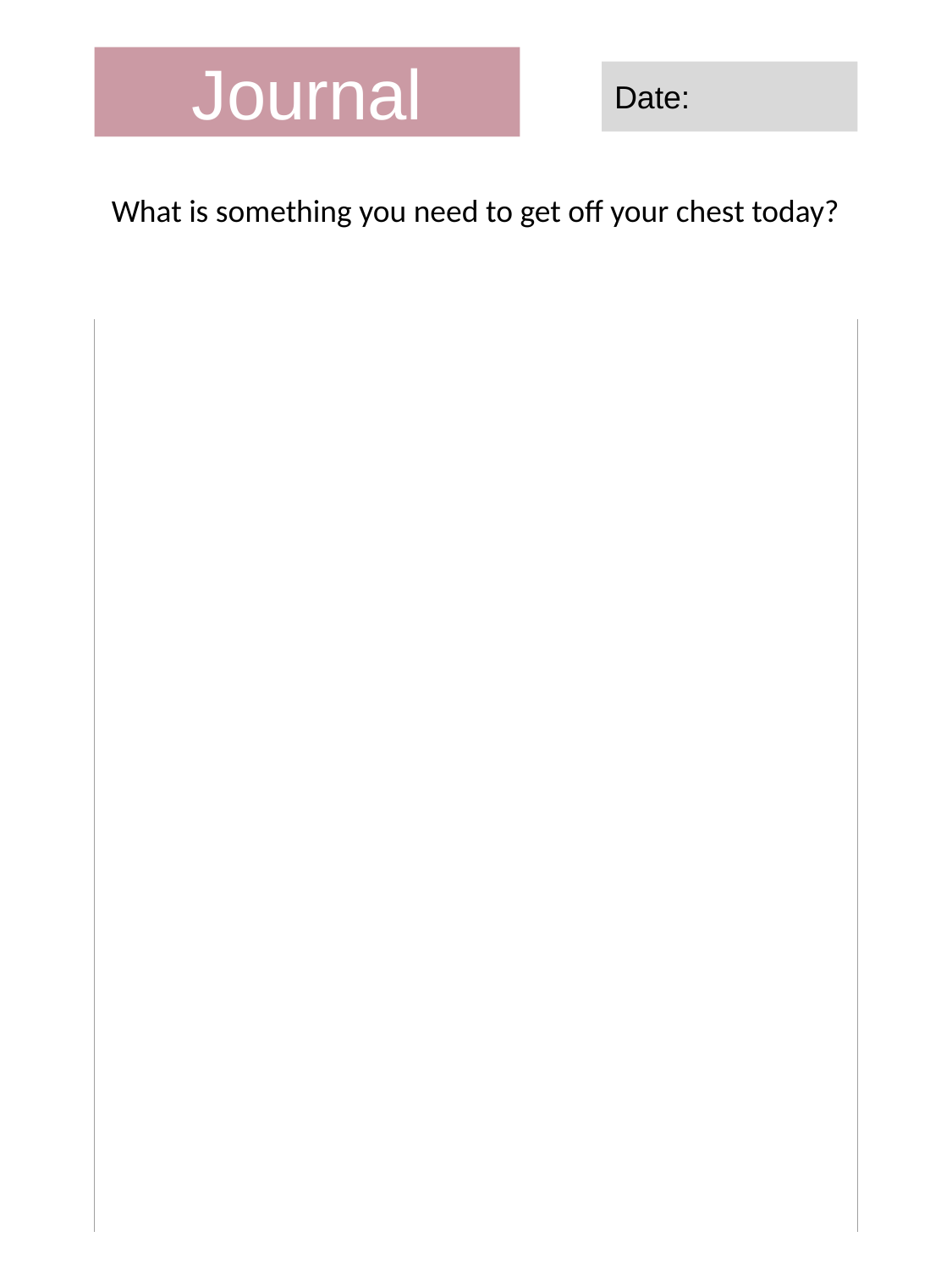

Journal

Date:
What is something you need to get off your chest today?
|  |
| --- |
|  |
|  |
|  |
|  |
|  |
|  |
|  |
|  |
|  |
|  |
|  |
|  |
|  |
|  |
|  |
|  |
|  |
|  |
|  |
|  |
|  |